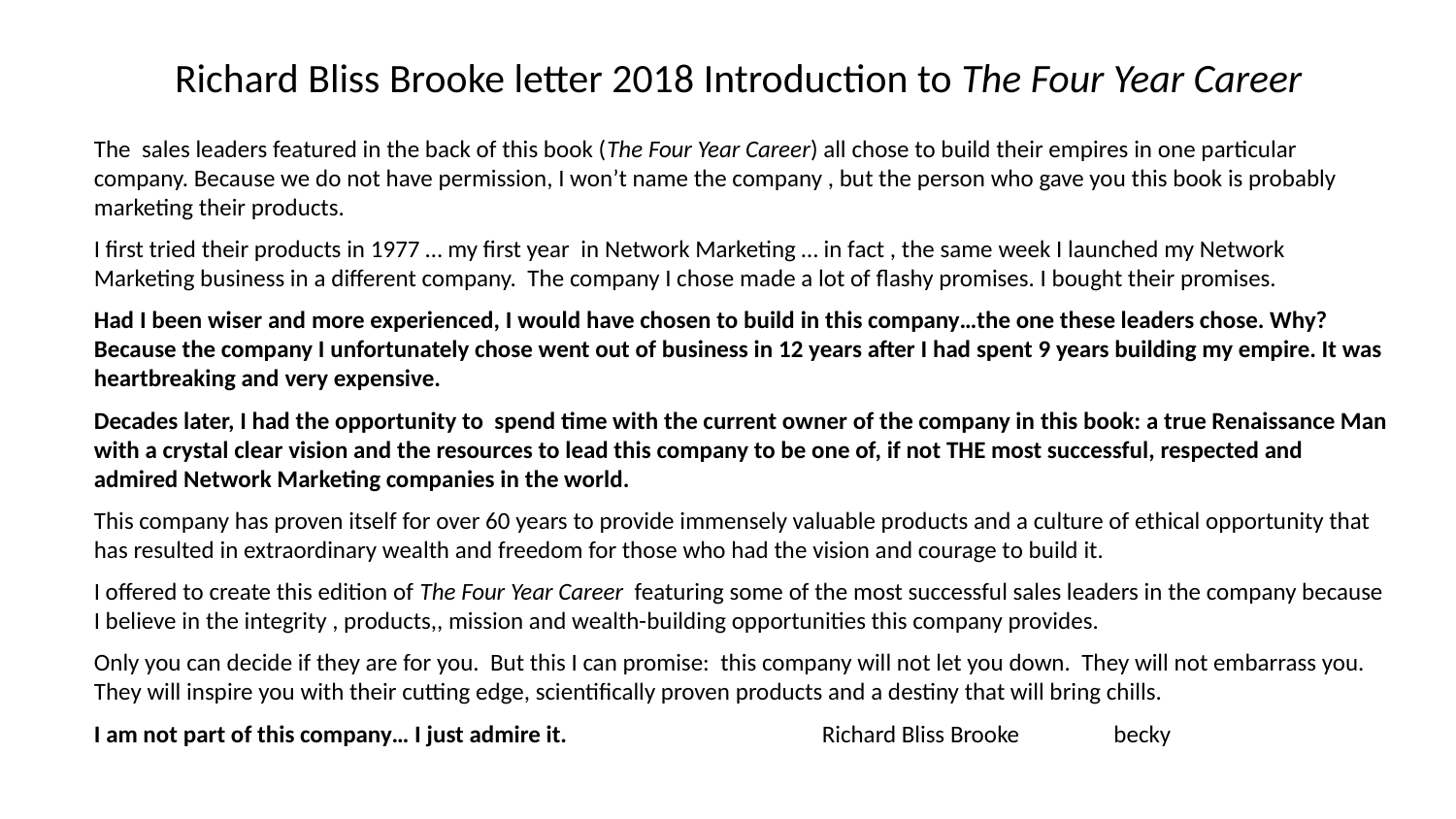

# Richard Bliss Brooke letter 2018 Introduction to The Four Year Career
The  sales leaders featured in the back of this book (The Four Year Career) all chose to build their empires in one particular company. Because we do not have permission, I won’t name the company , but the person who gave you this book is probably marketing their products.
I first tried their products in 1977 … my first year  in Network Marketing … in fact , the same week I launched my Network Marketing business in a different company.  The company I chose made a lot of flashy promises. I bought their promises.
Had I been wiser and more experienced, I would have chosen to build in this company…the one these leaders chose. Why?  Because the company I unfortunately chose went out of business in 12 years after I had spent 9 years building my empire. It was heartbreaking and very expensive.
Decades later, I had the opportunity to  spend time with the current owner of the company in this book: a true Renaissance Man with a crystal clear vision and the resources to lead this company to be one of, if not THE most successful, respected and admired Network Marketing companies in the world.
This company has proven itself for over 60 years to provide immensely valuable products and a culture of ethical opportunity that has resulted in extraordinary wealth and freedom for those who had the vision and courage to build it.
I offered to create this edition of The Four Year Career  featuring some of the most successful sales leaders in the company because I believe in the integrity , products,, mission and wealth-building opportunities this company provides.
Only you can decide if they are for you.  But this I can promise:  this company will not let you down.  They will not embarrass you. They will inspire you with their cutting edge, scientifically proven products and a destiny that will bring chills.
I am not part of this company… I just admire it.		Richard Bliss Brooke                 becky